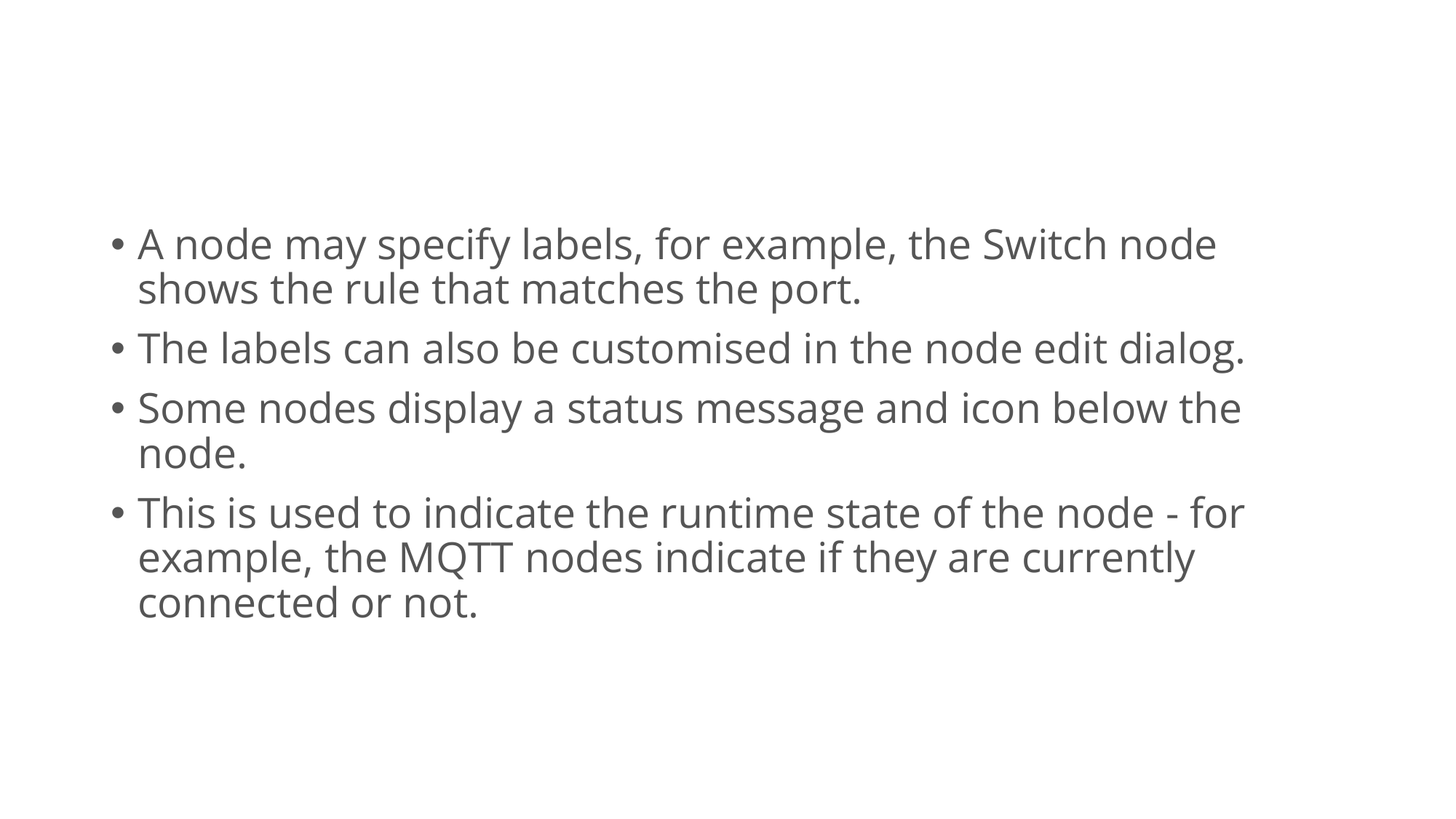

#
A node may specify labels, for example, the Switch node shows the rule that matches the port.
The labels can also be customised in the node edit dialog.
Some nodes display a status message and icon below the node.
This is used to indicate the runtime state of the node - for example, the MQTT nodes indicate if they are currently connected or not.